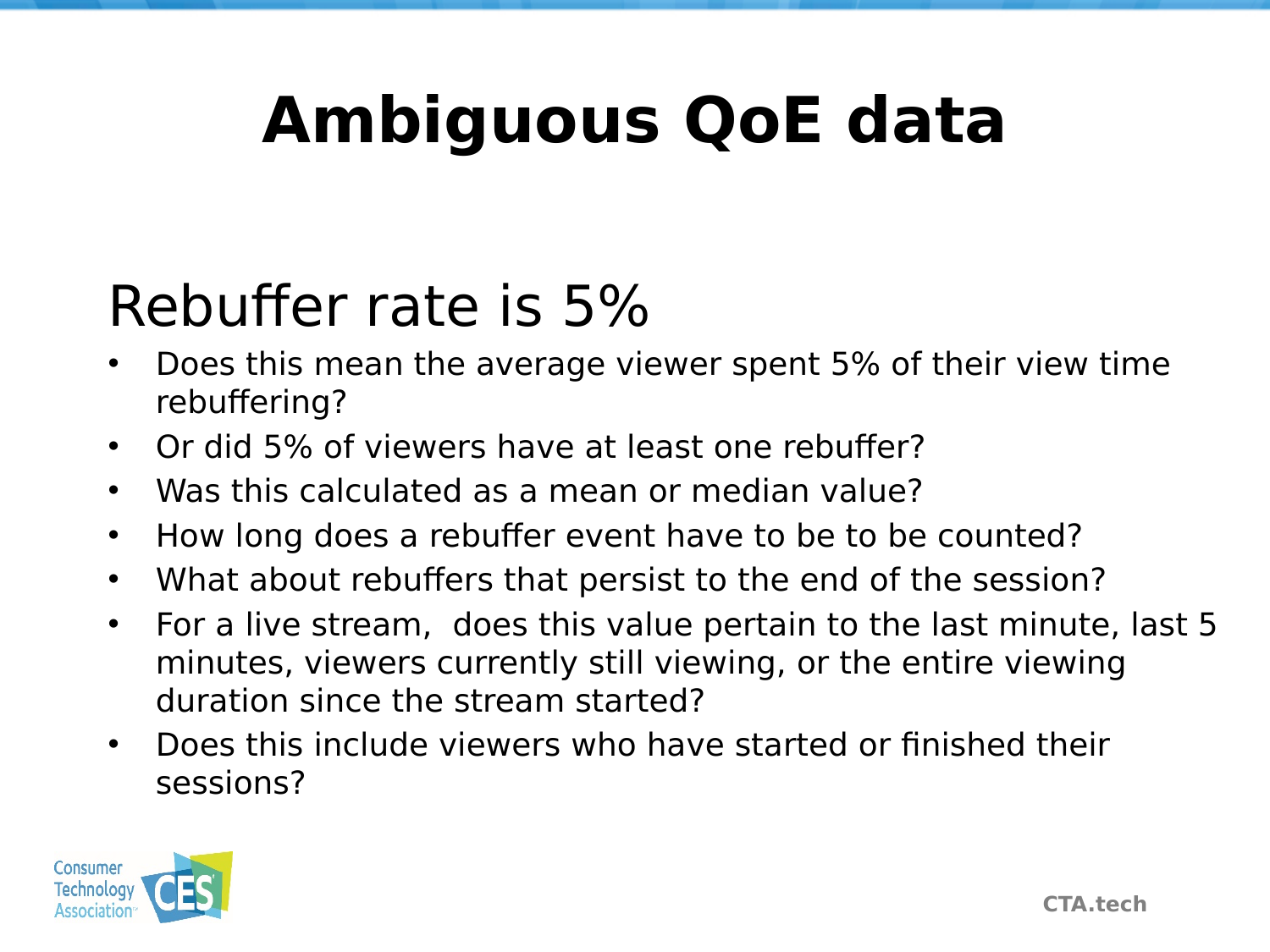

# Ambiguous QoE data
Rebuffer rate is 5%
Does this mean the average viewer spent 5% of their view time rebuffering?
Or did 5% of viewers have at least one rebuffer?
Was this calculated as a mean or median value?
How long does a rebuffer event have to be to be counted?
What about rebuffers that persist to the end of the session?
For a live stream,  does this value pertain to the last minute, last 5 minutes, viewers currently still viewing, or the entire viewing duration since the stream started?
Does this include viewers who have started or finished their sessions?